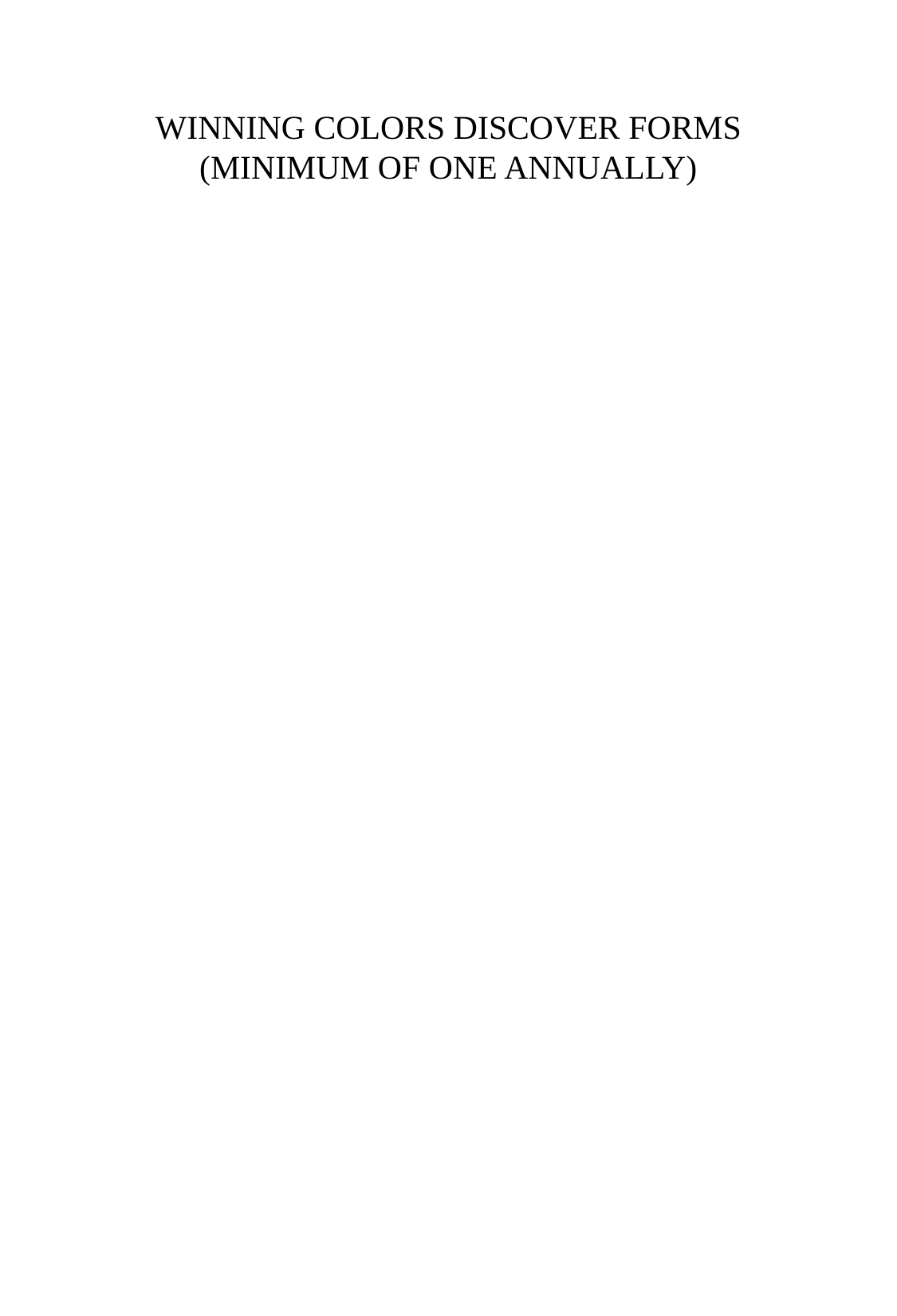

WINNING COLORS DISCOVER FORMS
(MINIMUM OF ONE ANNUALLY)